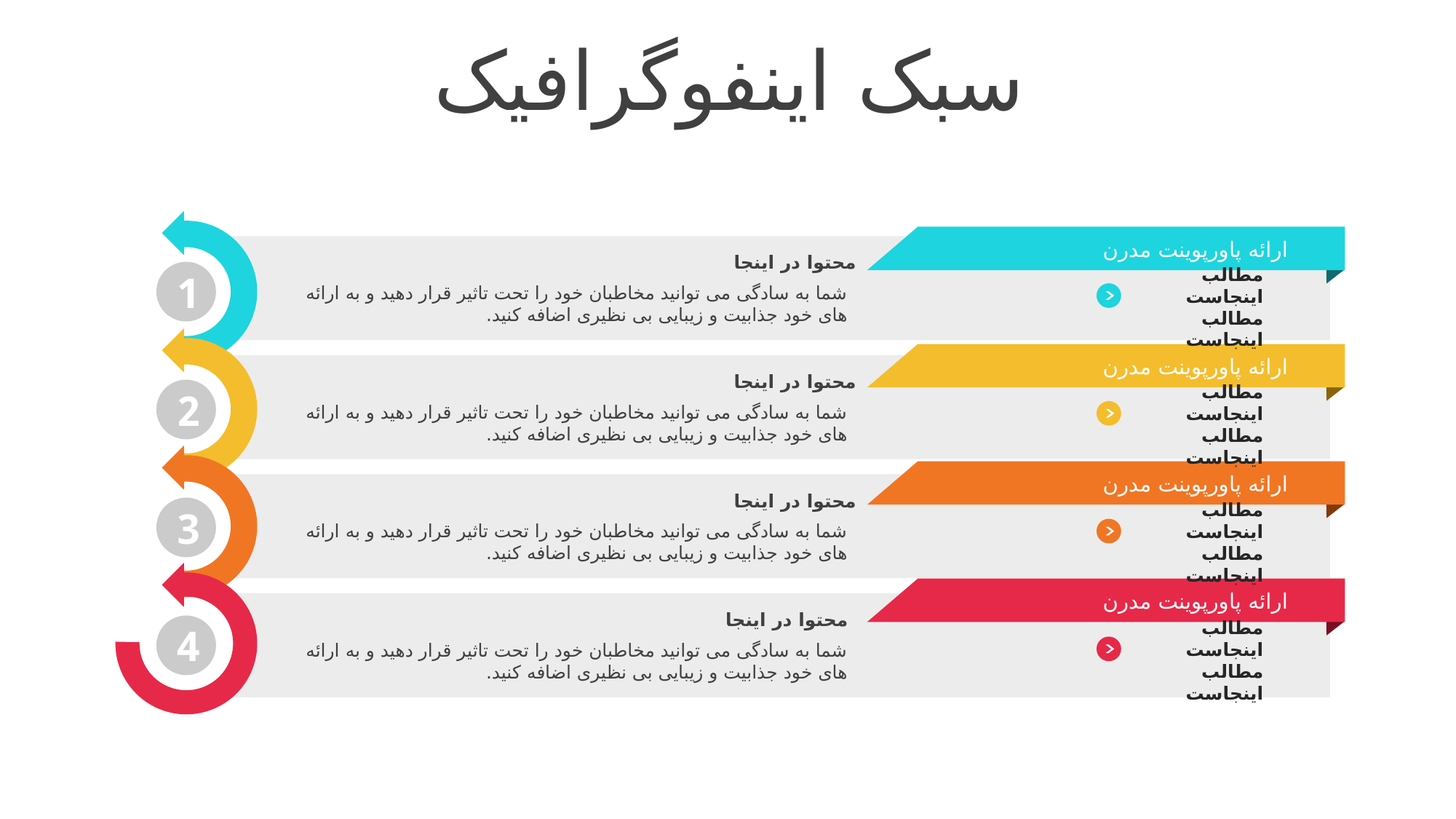

سبک اینفوگرافیک

ارائه پاورپوینت مدرن

محتوا در اینجا
شما به سادگی می توانید مخاطبان خود را تحت تاثیر قرار دهید و به ارائه های خود جذابیت و زیبایی بی نظیری اضافه کنید.
1

مطالب اینجاست
مطالب اینجاست

ارائه پاورپوینت مدرن

محتوا در اینجا
شما به سادگی می توانید مخاطبان خود را تحت تاثیر قرار دهید و به ارائه های خود جذابیت و زیبایی بی نظیری اضافه کنید.
2

مطالب اینجاست
مطالب اینجاست

ارائه پاورپوینت مدرن

محتوا در اینجا
شما به سادگی می توانید مخاطبان خود را تحت تاثیر قرار دهید و به ارائه های خود جذابیت و زیبایی بی نظیری اضافه کنید.
3

مطالب اینجاست
مطالب اینجاست

ارائه پاورپوینت مدرن

محتوا در اینجا
شما به سادگی می توانید مخاطبان خود را تحت تاثیر قرار دهید و به ارائه های خود جذابیت و زیبایی بی نظیری اضافه کنید.
4

مطالب اینجاست
مطالب اینجاست